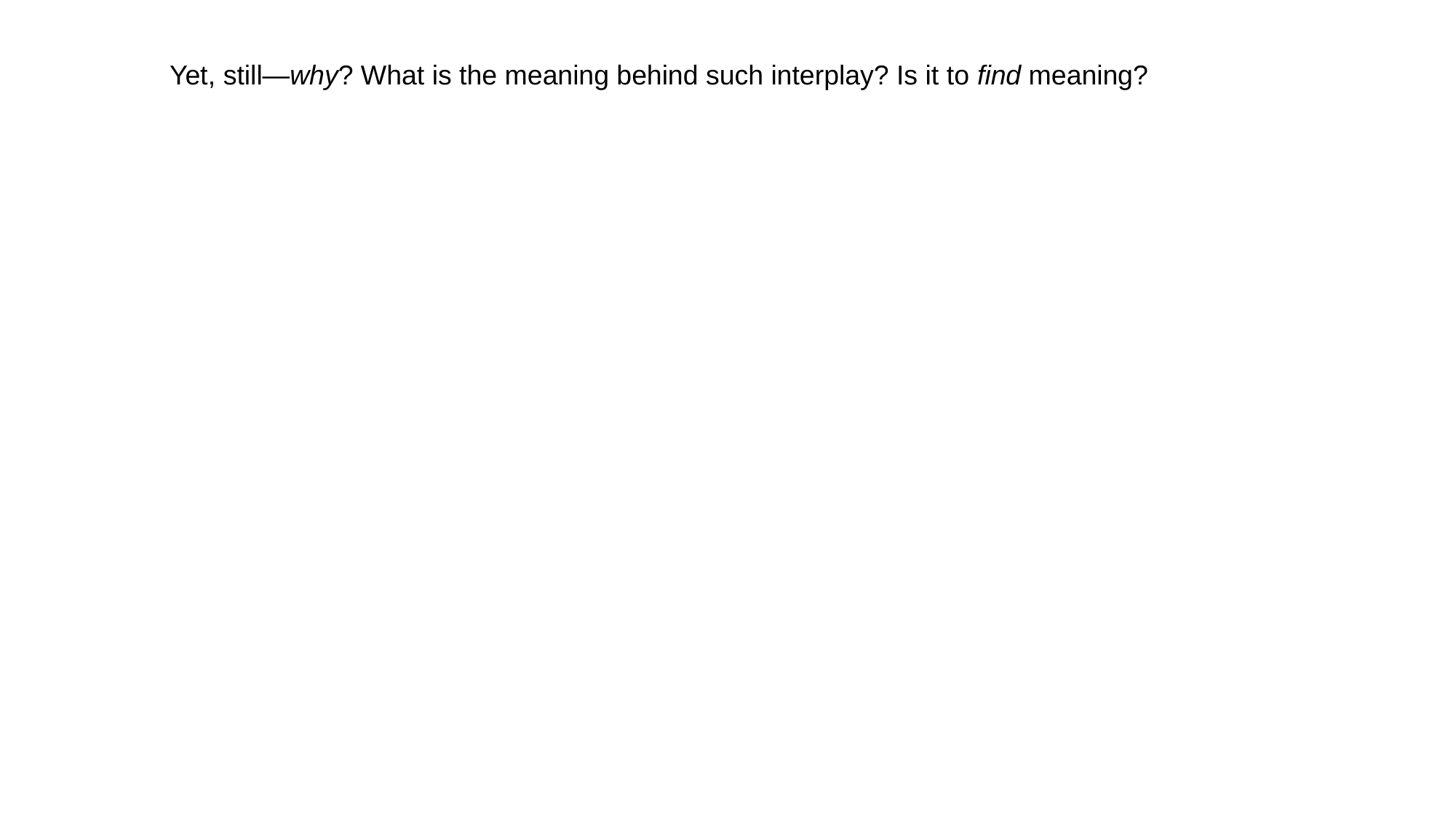

Yet, still—why? What is the meaning behind such interplay? Is it to find meaning?